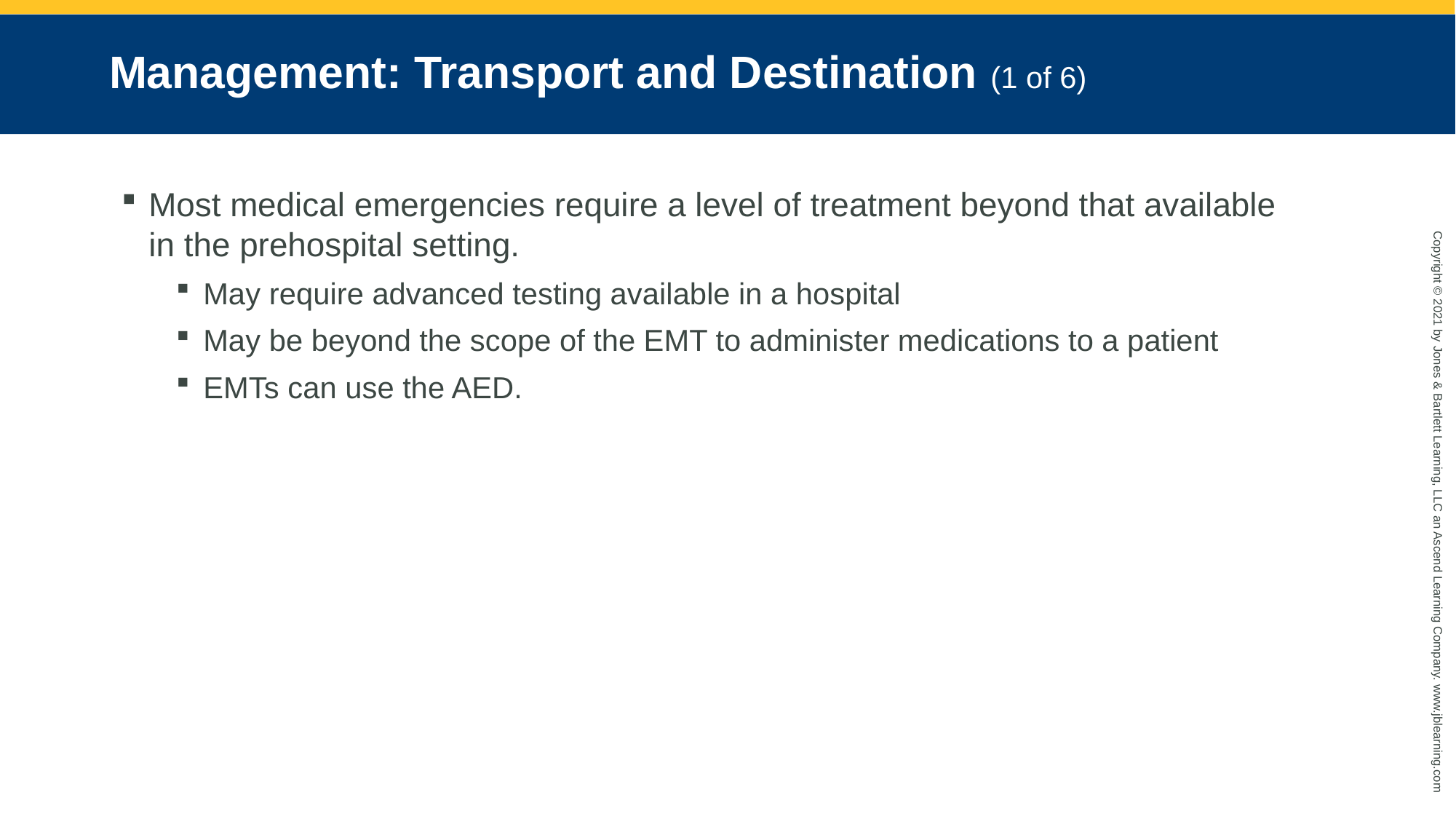

# Management: Transport and Destination (1 of 6)
Most medical emergencies require a level of treatment beyond that available in the prehospital setting.
May require advanced testing available in a hospital
May be beyond the scope of the EMT to administer medications to a patient
EMTs can use the AED.